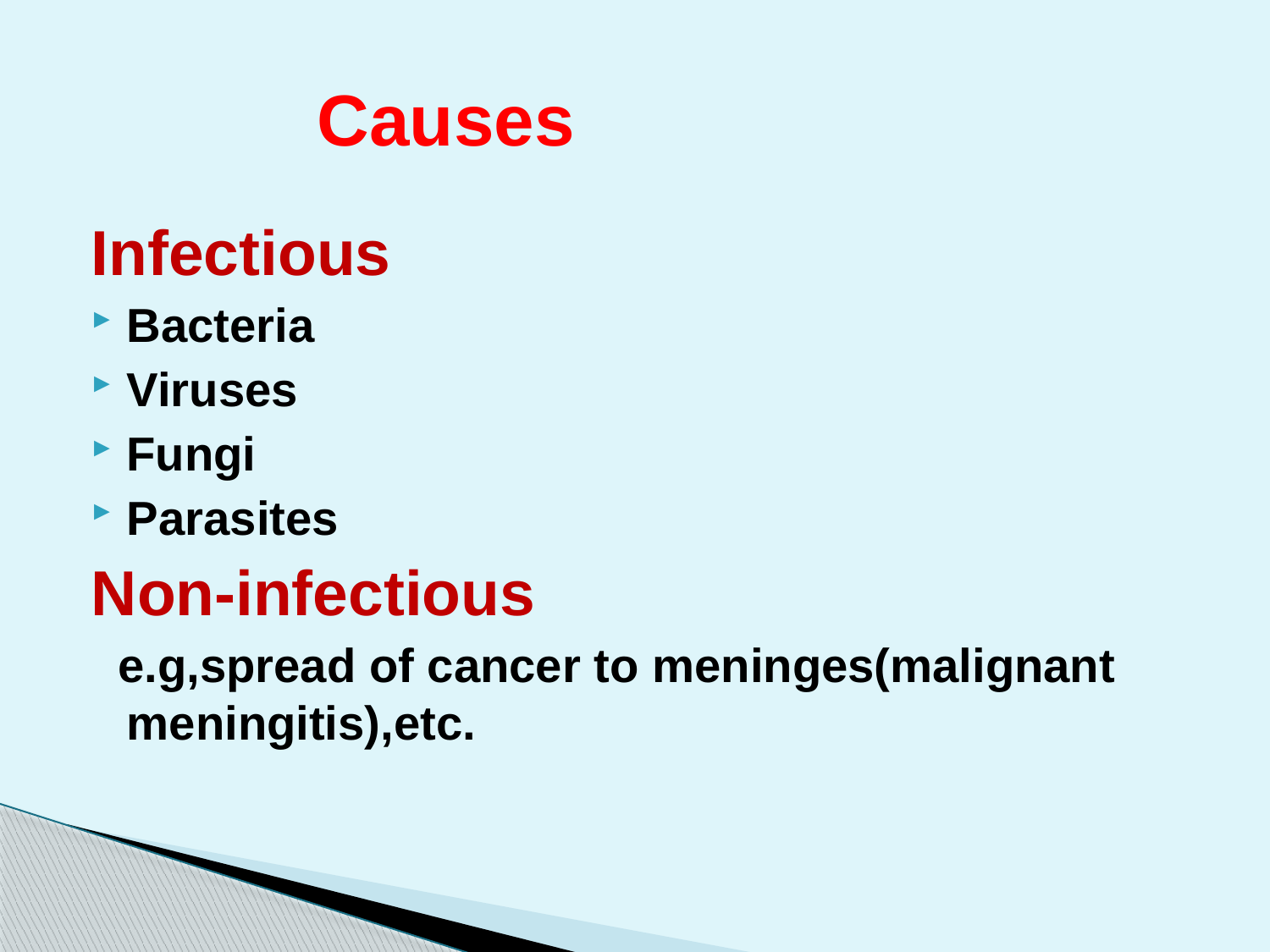

# Causes
Infectious
Bacteria
Viruses
Fungi
Parasites
Non-infectious
  e.g,spread of cancer to meninges(malignant meningitis),etc.